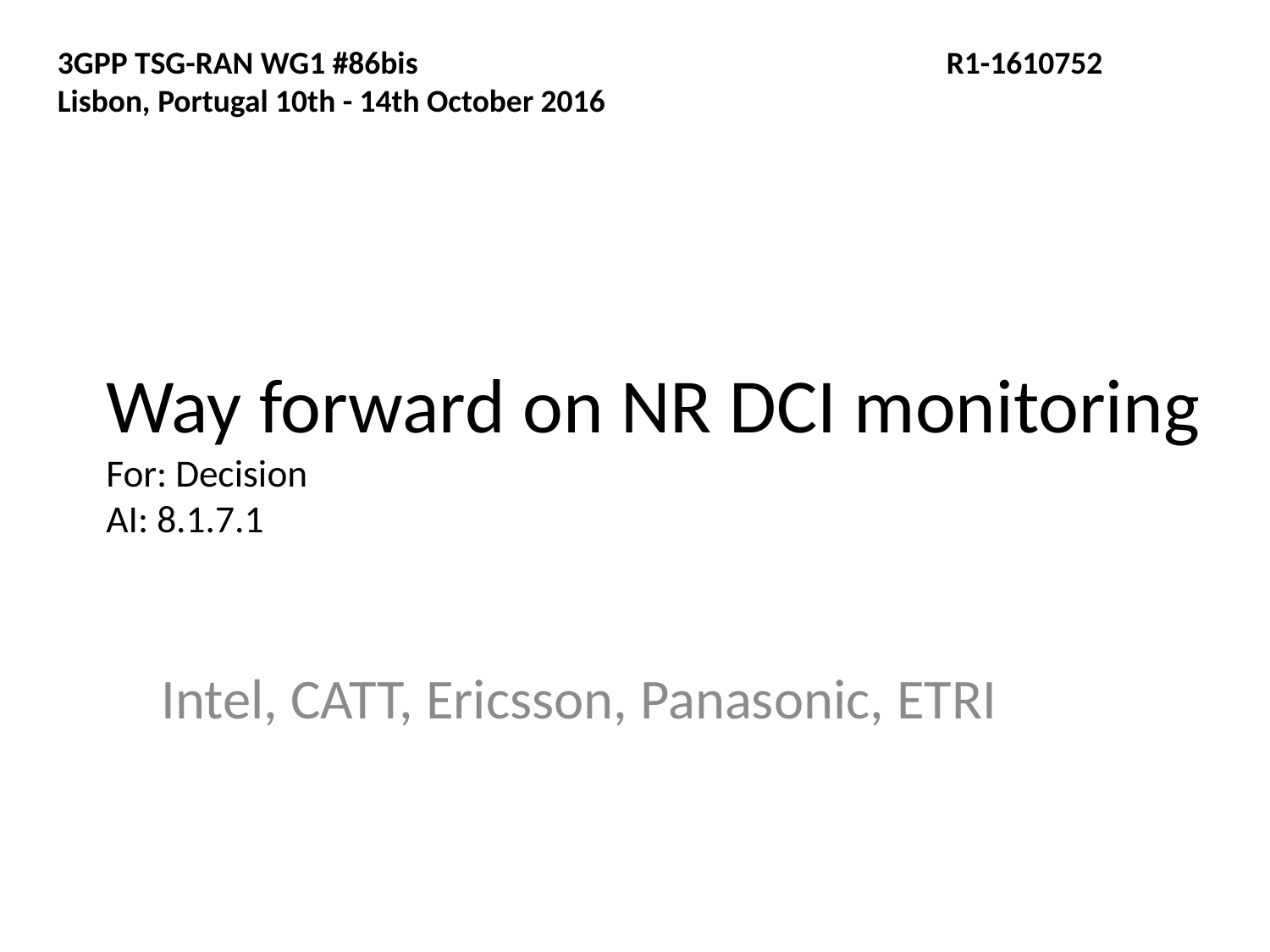

3GPP TSG-RAN WG1 #86bis				        	R1-1610752
Lisbon, Portugal 10th - 14th October 2016
# Way forward on NR DCI monitoring For: Decision AI: 8.1.7.1
Intel, CATT, Ericsson, Panasonic, ETRI